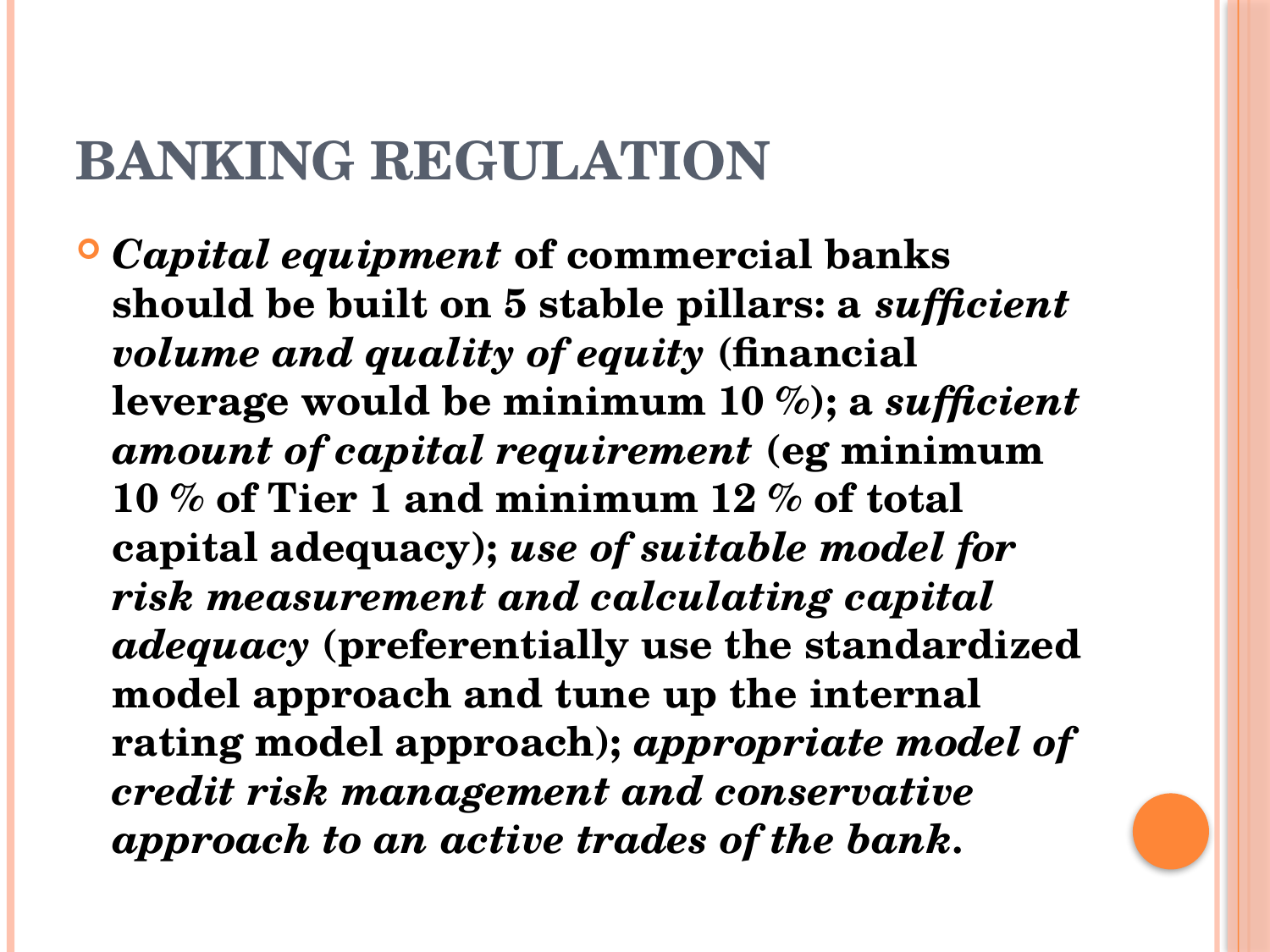

# Banking regulation
Capital equipment of commercial banks should be built on 5 stable pillars: a sufficient volume and quality of equity (financial leverage would be minimum 10 %); a sufficient amount of capital requirement (eg minimum 10 % of Tier 1 and minimum 12 % of total capital adequacy); use of suitable model for risk measurement and calculating capital adequacy (preferentially use the standardized model approach and tune up the internal rating model approach); appropriate model of credit risk management and conservative approach to an active trades of the bank.